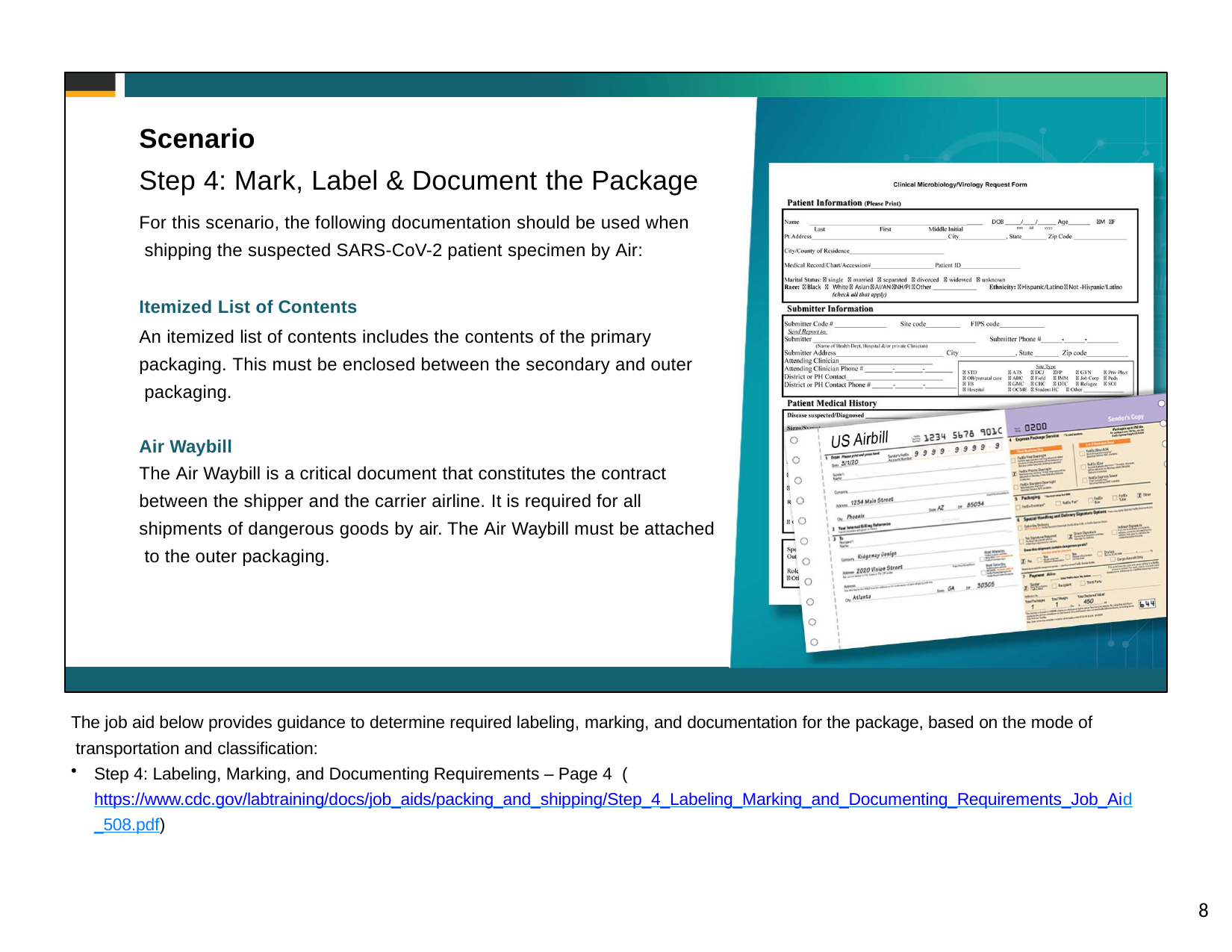

Scenario
Step 4: Mark, Label & Document the Package
For this scenario, the following documentation should be used when  shipping the suspected SARS-CoV-2 patient specimen by Air:

Itemized List of Contents
An itemized list of contents includes the contents of the primary  packaging. This must be enclosed between the secondary and outer  packaging.

Air Waybill
The Air Waybill is a critical document that constitutes the contract  between the shipper and the carrier airline. It is required for all  shipments of dangerous goods by air. The Air Waybill must be attached  to the outer packaging.
The job aid below provides guidance to determine required labeling, marking, and documentation for the package, based on the mode of  transportation and classification:
Step 4: Labeling, Marking, and Documenting Requirements – Page 4  (https://www.cdc.gov/labtraining/docs/job_aids/packing_and_shipping/Step_4_Labeling_Marking_and_Documenting_Requirements_Job_Aid
_508.pdf)
8